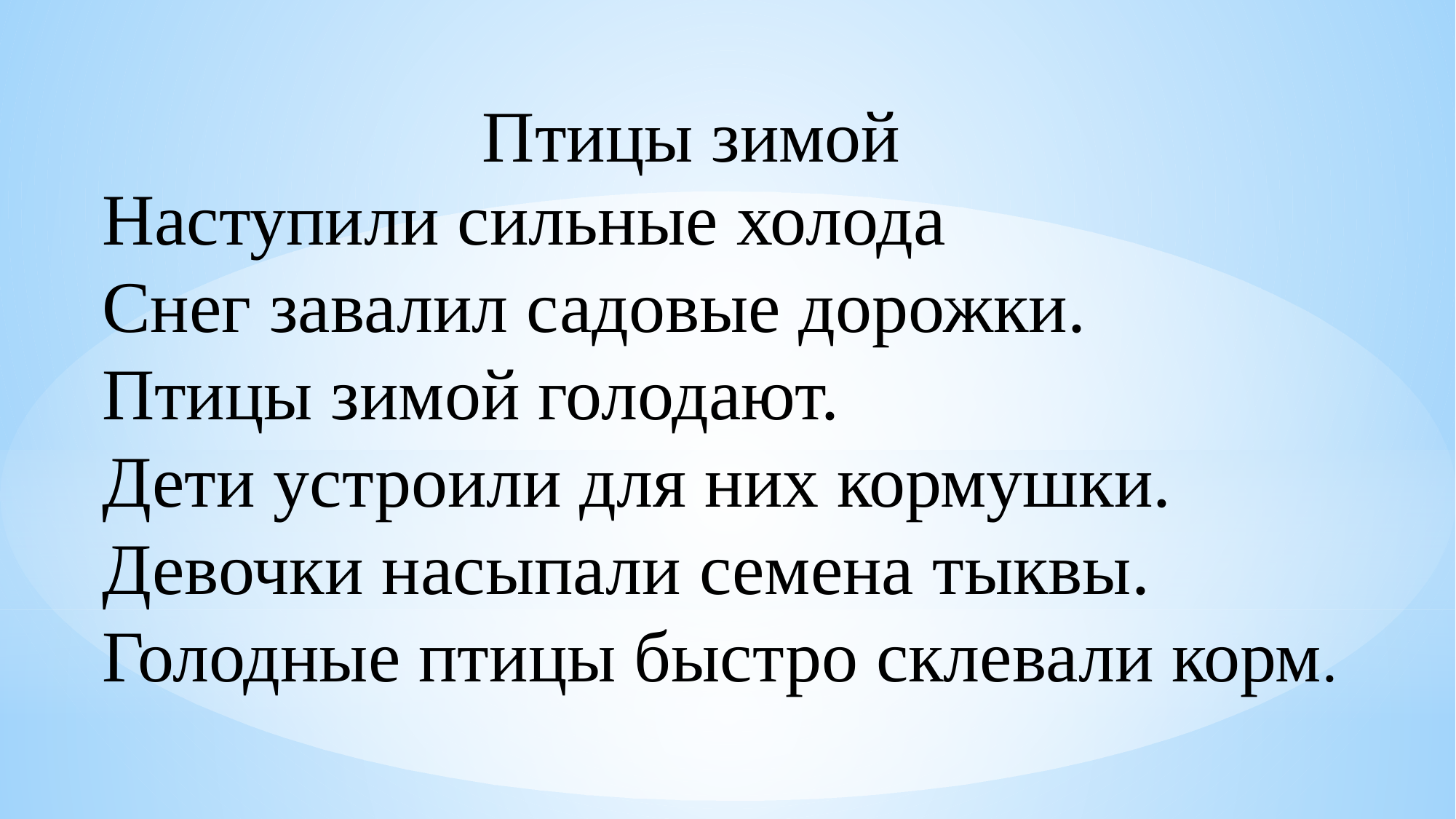

Птицы зимой
Наступили сильные холода
Снег завалил садовые дорожки.
Птицы зимой голодают.
Дети устроили для них кормушки.
Девочки насыпали семена тыквы.
Голодные птицы быстро склевали корм.